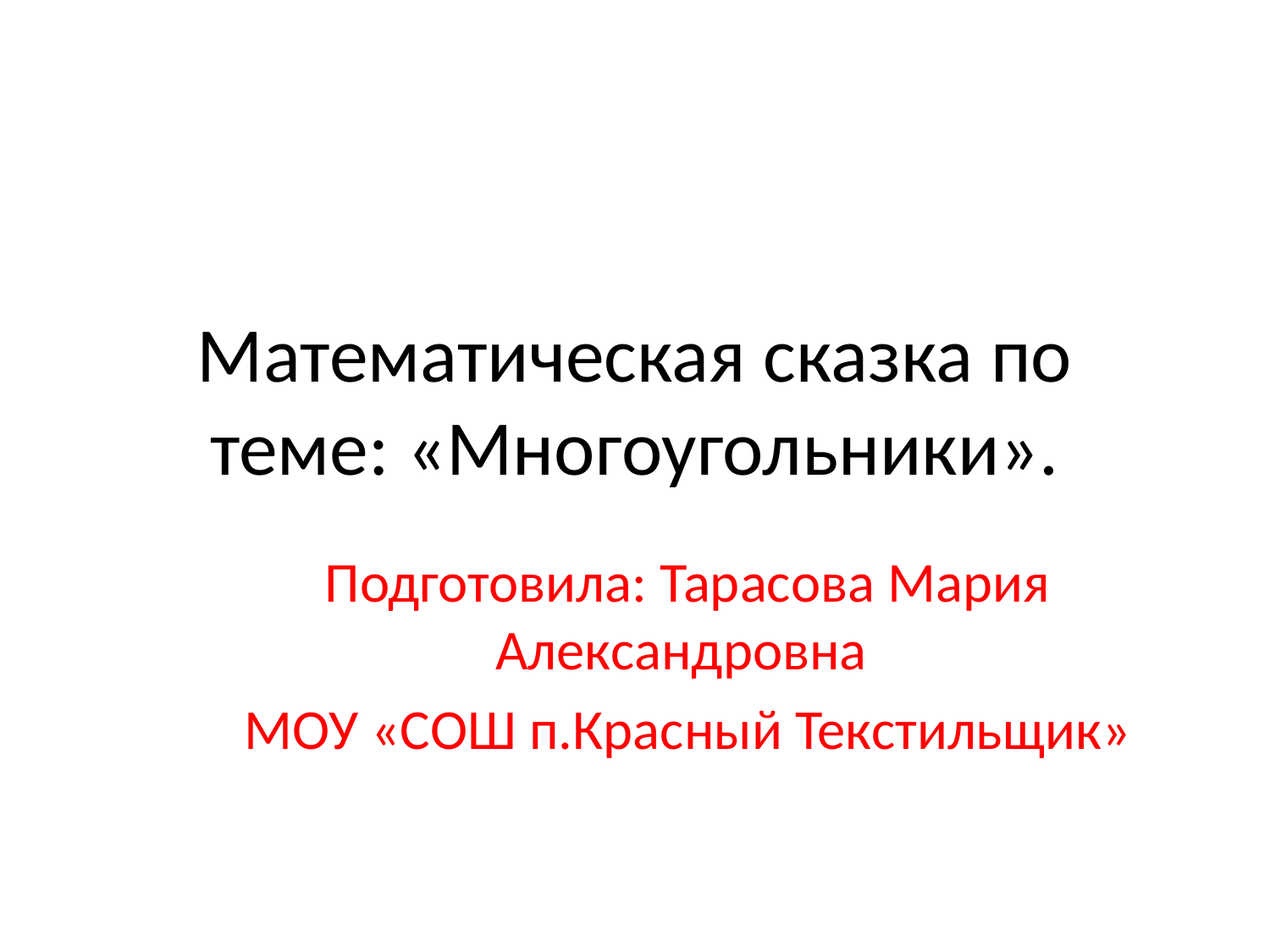

# Математическая сказка по теме: «Многоугольники».
Подготовила: Тарасова Мария Александровна
МОУ «СОШ п.Красный Текстильщик»